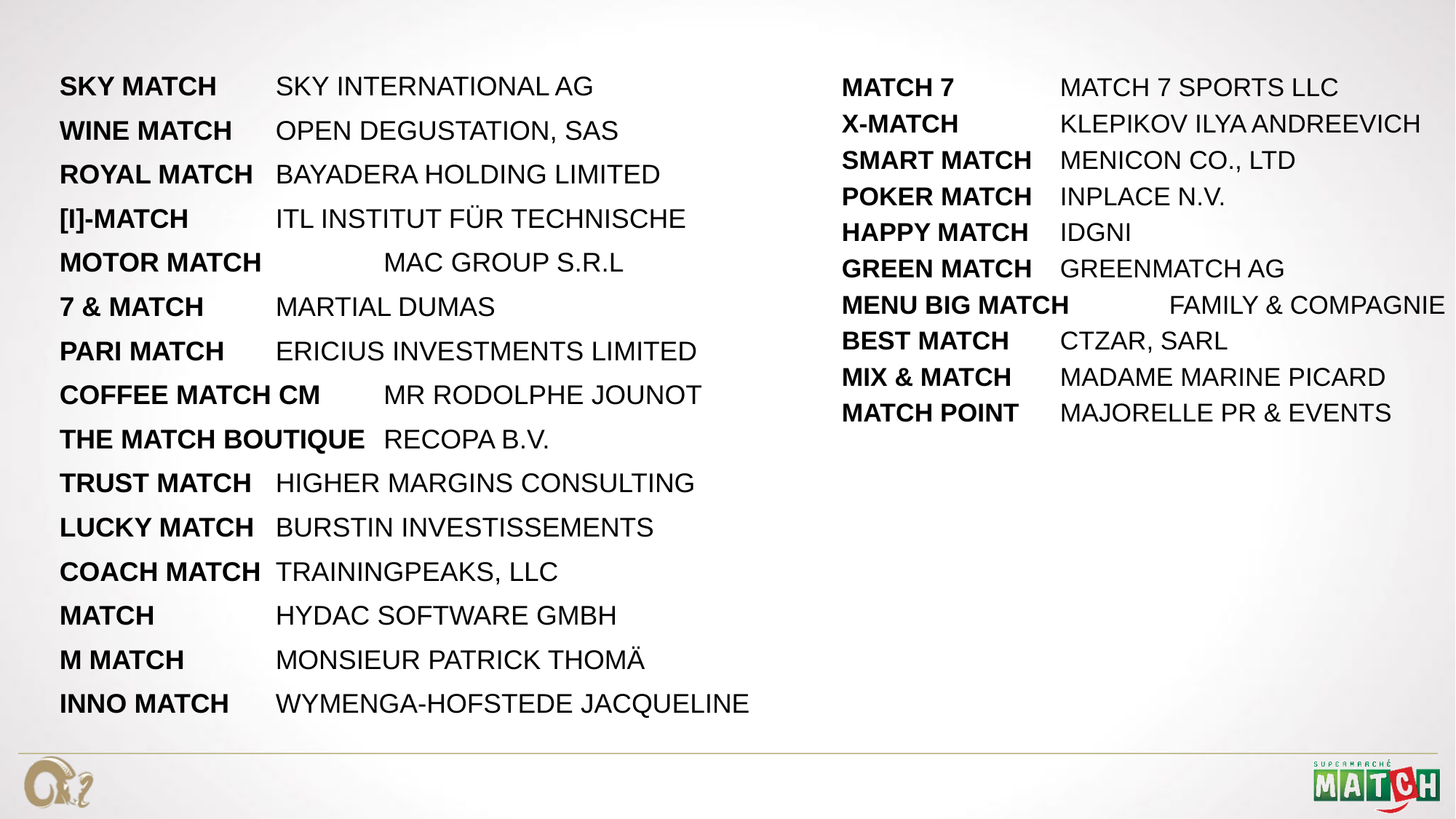

MATCH 7     	MATCH 7 SPORTS LLC
X-MATCH   	Klepikov Ilya Andreevich
SMART MATCH   	Menicon Co., Ltd
POKER MATCH  	Inplace N.V.
HAPPY MATCH  	IDGNI
Green match  	greenmatch AG
MENU BIG MATCH	Family & Compagnie
Best Match 	CTZAR, SARL
Mix & Match 	Madame Marine Picard
MATCH POINT  	MAJORELLE PR & EVENTS
SKY MATCH  		Sky International AG
WINE MATCH   		OPEN DEGUSTATION, SAS
Royal Match  		Bayadera Holding Limited
[i]-match   		itl Institut für technische
MOTOR MATCH   	MAC GROUP S.R.L
7 & MATCH   		martial dumas
Pari Match 		ERICIUS INVESTMENTS LIMITED
COFFEE MATCH CM 	Mr RODOLPHE JOUNOT
THE MATCH BOUTIQUE 	Recopa B.V.
TRUST MATCH 		HIGHER MARGINS CONSULTING
LUCKY MATCH 		BURSTIN INVESTISSEMENTS
COACH MATCH 		TrainingPeaks, LLC
MATCH   		HYDAC Software GmbH
M MATCH  		Monsieur Patrick THOMÄ
INNO MATCH		Wymenga-Hofstede Jacqueline